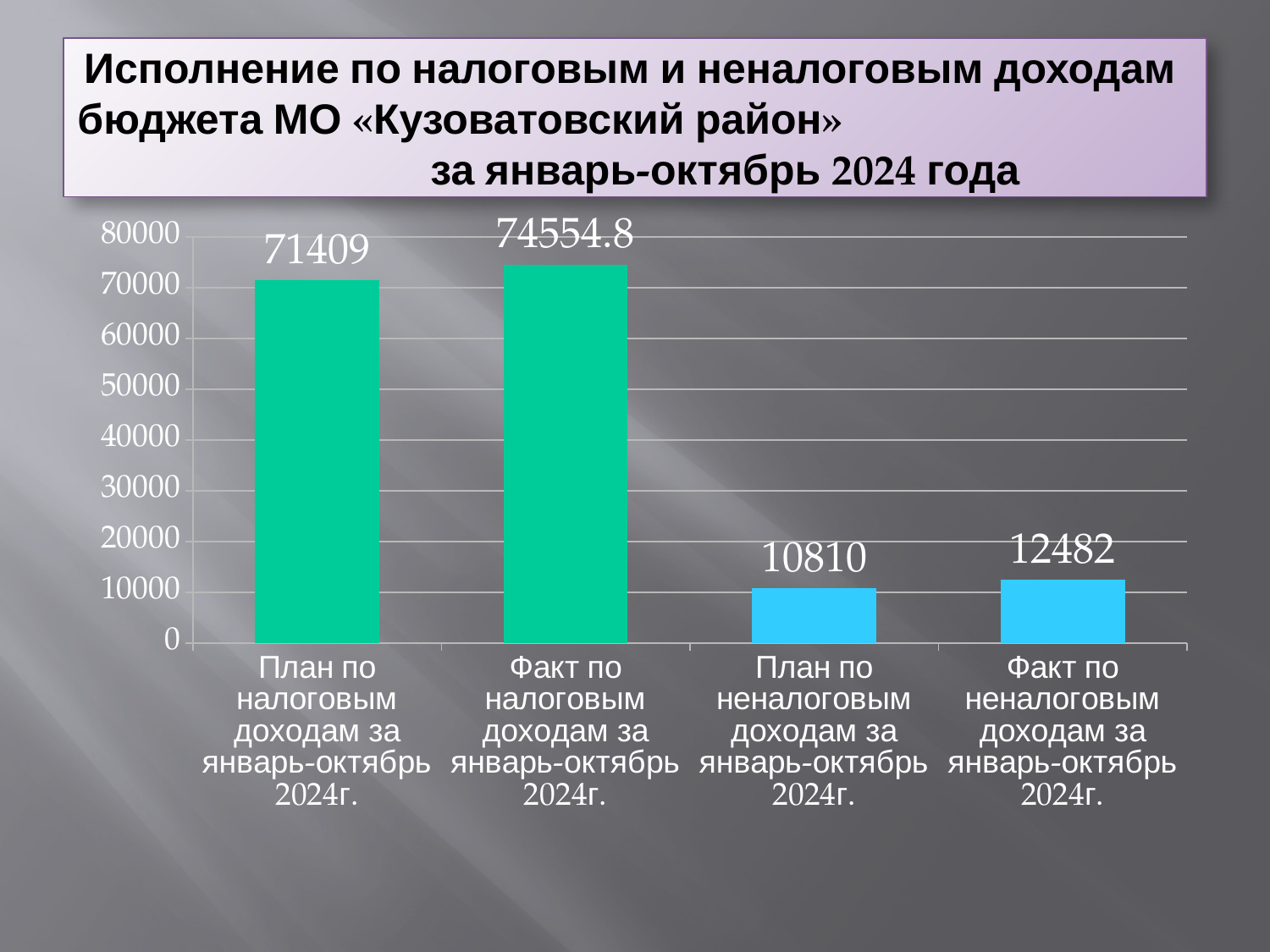

# Исполнение по налоговым и неналоговым доходам  бюджета МО «Кузоватовский район»                                                   за январь-октябрь 2024 года

### Chart

| Category | Столбец1 |
|---|---|
| План по налоговым доходам за январь-октябрь 2024г. | 71409.0 |
| Факт по налоговым доходам за январь-октябрь 2024г. | 74554.8 |
| План по неналоговым доходам за январь-октябрь 2024г. | 10810.0 |
| Факт по неналоговым доходам за январь-октябрь 2024г. | 12482.0 |